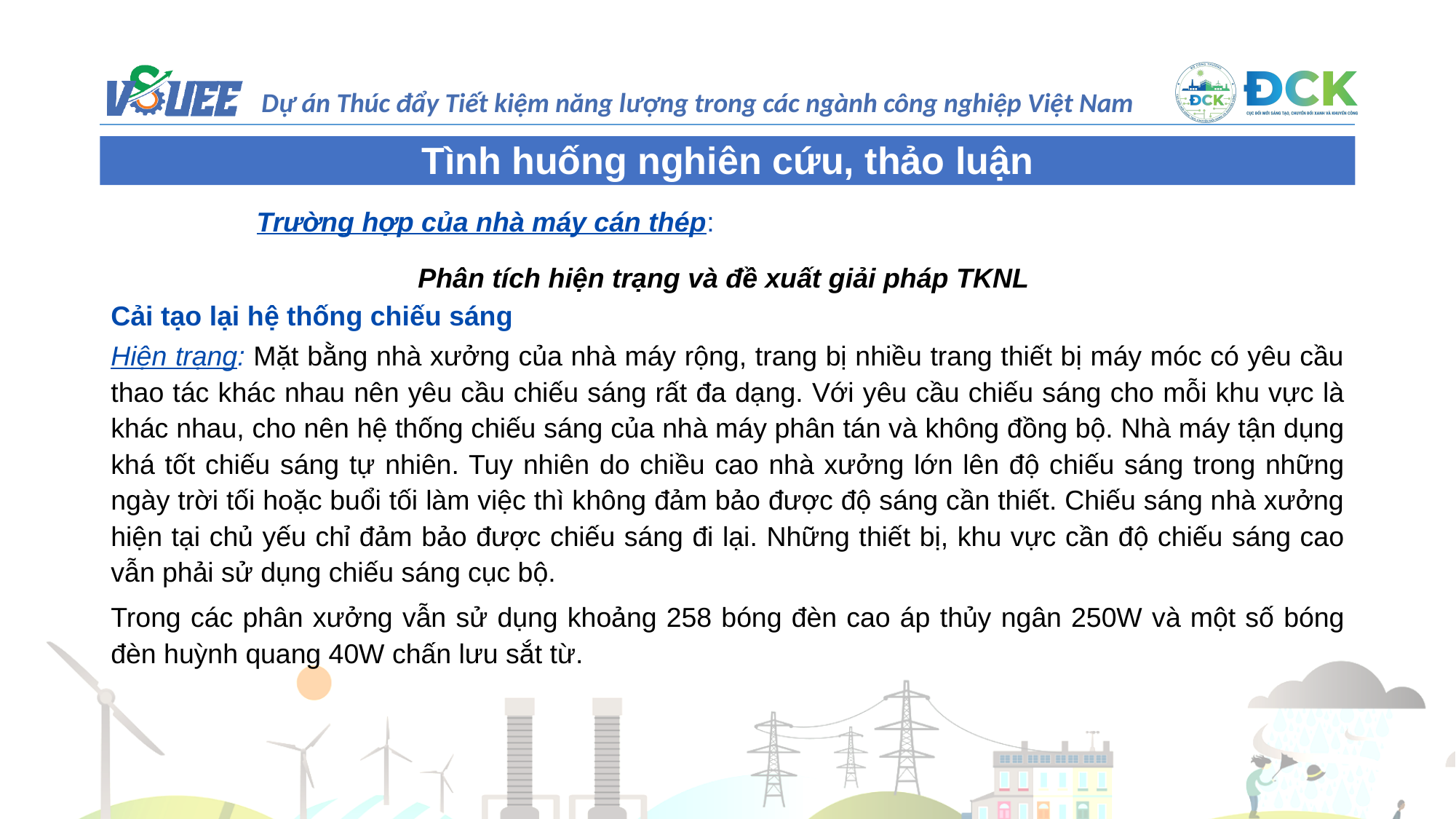

Tình huống nghiên cứu, thảo luận
Trường hợp của nhà máy cán thép:
Phân tích hiện trạng và đề xuất giải pháp TKNL
Cải tạo lại hệ thống chiếu sáng
Hiện trạng: Mặt bằng nhà xưởng của nhà máy rộng, trang bị nhiều trang thiết bị máy móc có yêu cầu thao tác khác nhau nên yêu cầu chiếu sáng rất đa dạng. Với yêu cầu chiếu sáng cho mỗi khu vực là khác nhau, cho nên hệ thống chiếu sáng của nhà máy phân tán và không đồng bộ. Nhà máy tận dụng khá tốt chiếu sáng tự nhiên. Tuy nhiên do chiều cao nhà xưởng lớn lên độ chiếu sáng trong những ngày trời tối hoặc buổi tối làm việc thì không đảm bảo được độ sáng cần thiết. Chiếu sáng nhà xưởng hiện tại chủ yếu chỉ đảm bảo được chiếu sáng đi lại. Những thiết bị, khu vực cần độ chiếu sáng cao vẫn phải sử dụng chiếu sáng cục bộ.
Trong các phân xưởng vẫn sử dụng khoảng 258 bóng đèn cao áp thủy ngân 250W và một số bóng đèn huỳnh quang 40W chấn lưu sắt từ.